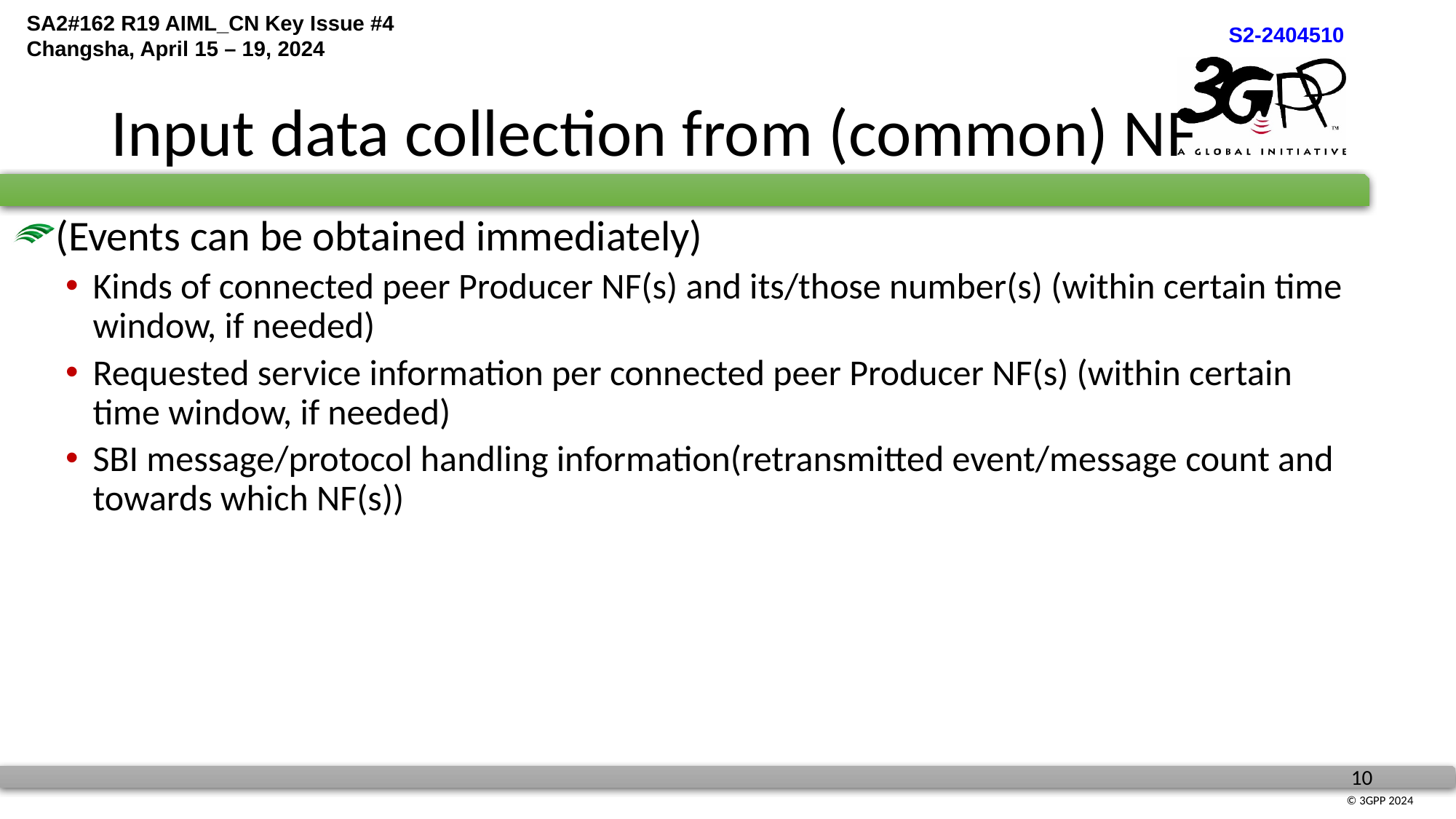

# Input data collection from (common) NF
(Events can be obtained immediately)
Kinds of connected peer Producer NF(s) and its/those number(s) (within certain time window, if needed)
Requested service information per connected peer Producer NF(s) (within certain time window, if needed)
SBI message/protocol handling information(retransmitted event/message count and towards which NF(s))